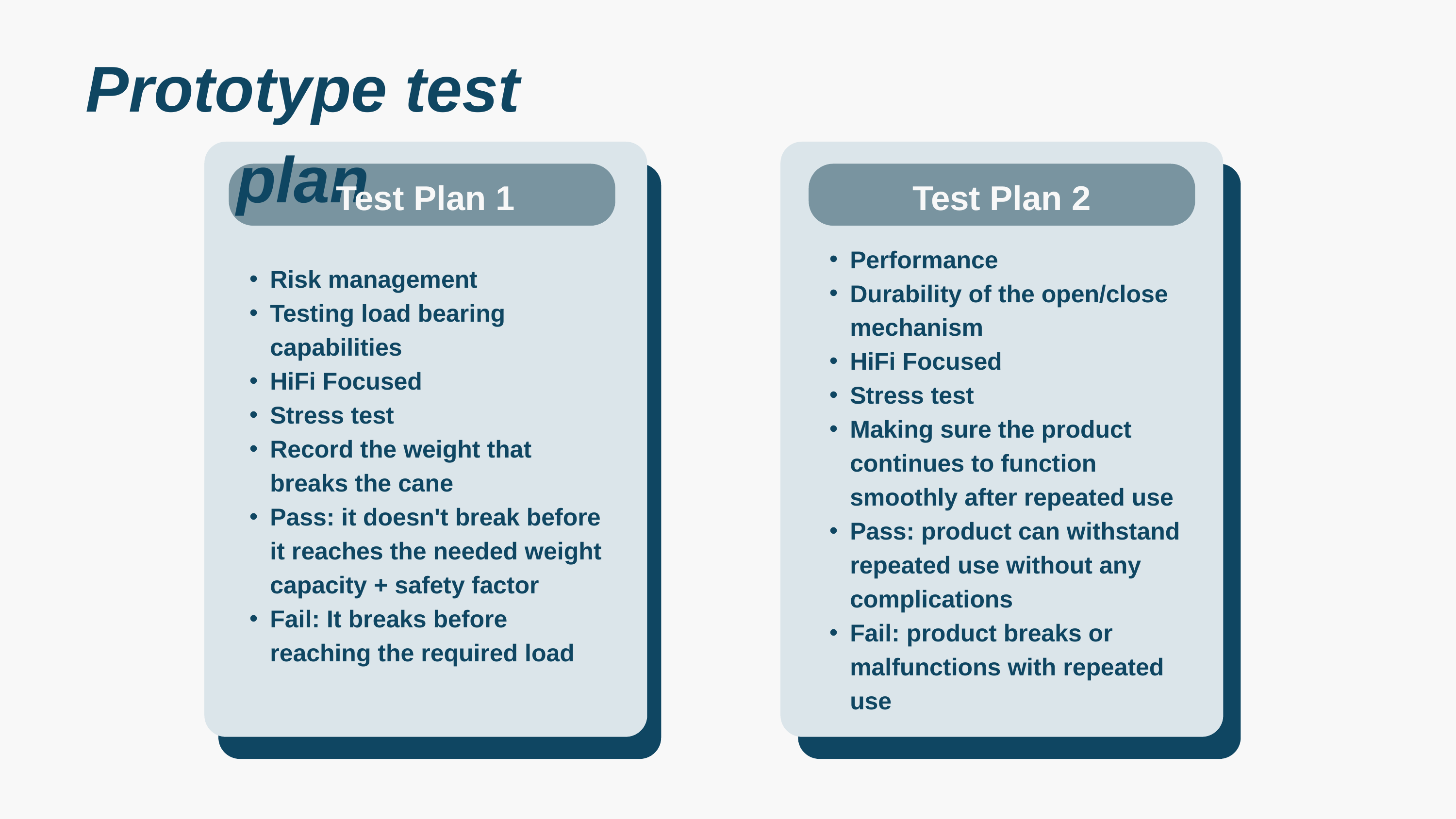

Prototype test plan

Test Plan 1
Test Plan 2
Performance
Durability of the open/close mechanism
HiFi Focused
Stress test
Making sure the product continues to function smoothly after repeated use
Pass: product can withstand repeated use without any complications
Fail: product breaks or malfunctions with repeated use
Risk management
Testing load bearing capabilities
HiFi Focused
Stress test
Record the weight that breaks the cane
Pass: it doesn't break before it reaches the needed weight capacity + safety factor
Fail: It breaks before reaching the required load